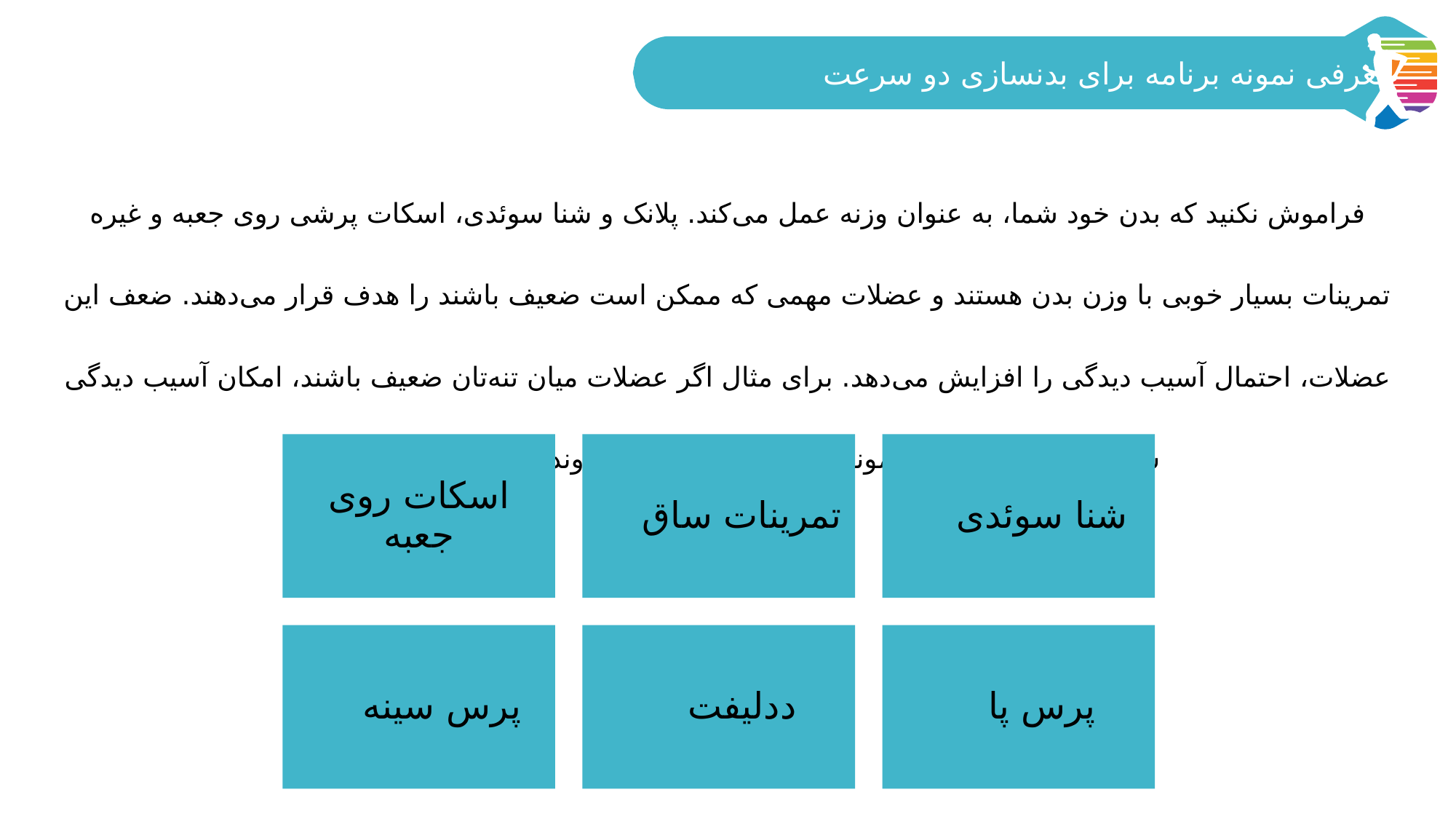

معرفی نمونه برنامه برای بدنسازی دو سرعت
فراموش نکنید که بدن خود شما، به عنوان وزنه عمل می‌کند. پلانک و شنا سوئدی، اسکات پرشی روی جعبه و غیره تمرینات بسیار خوبی با وزن بدن هستند و عضلات مهمی که ممکن است ضعیف باشند را هدف قرار می‌دهند. ضعف این عضلات، احتمال آسیب دیدگی را افزایش می‌دهد. برای مثال اگر عضلات میان تنه‌تان ضعیف باشند، امکان آسیب دیدگی شما بیشتر خواهد شد. نمونه تمرینات قدرتی برای دوندگان سرعت عبارتند از:
اسکات روی جعبه
    تمرینات ساق
    شنا سوئدی
    پرس سینه
    ددلیفت
    پرس پا